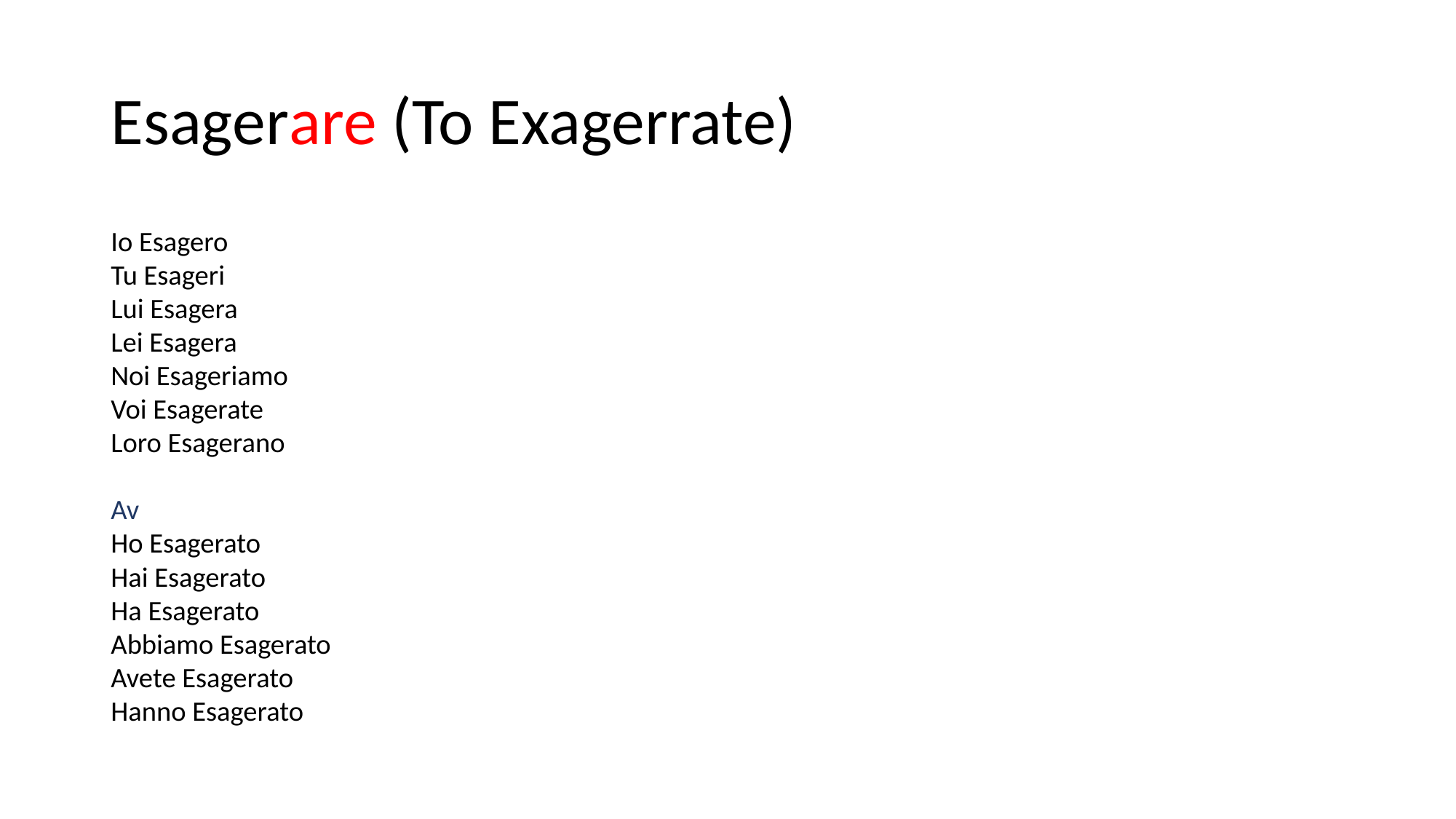

# Esagerare (To Exagerrate)
Io Esagero
Tu Esageri
Lui Esagera
Lei Esagera
Noi Esageriamo
Voi Esagerate
Loro Esagerano

Av
Ho Esagerato
Hai Esagerato
Ha Esagerato
Abbiamo Esagerato
Avete Esagerato
Hanno Esagerato